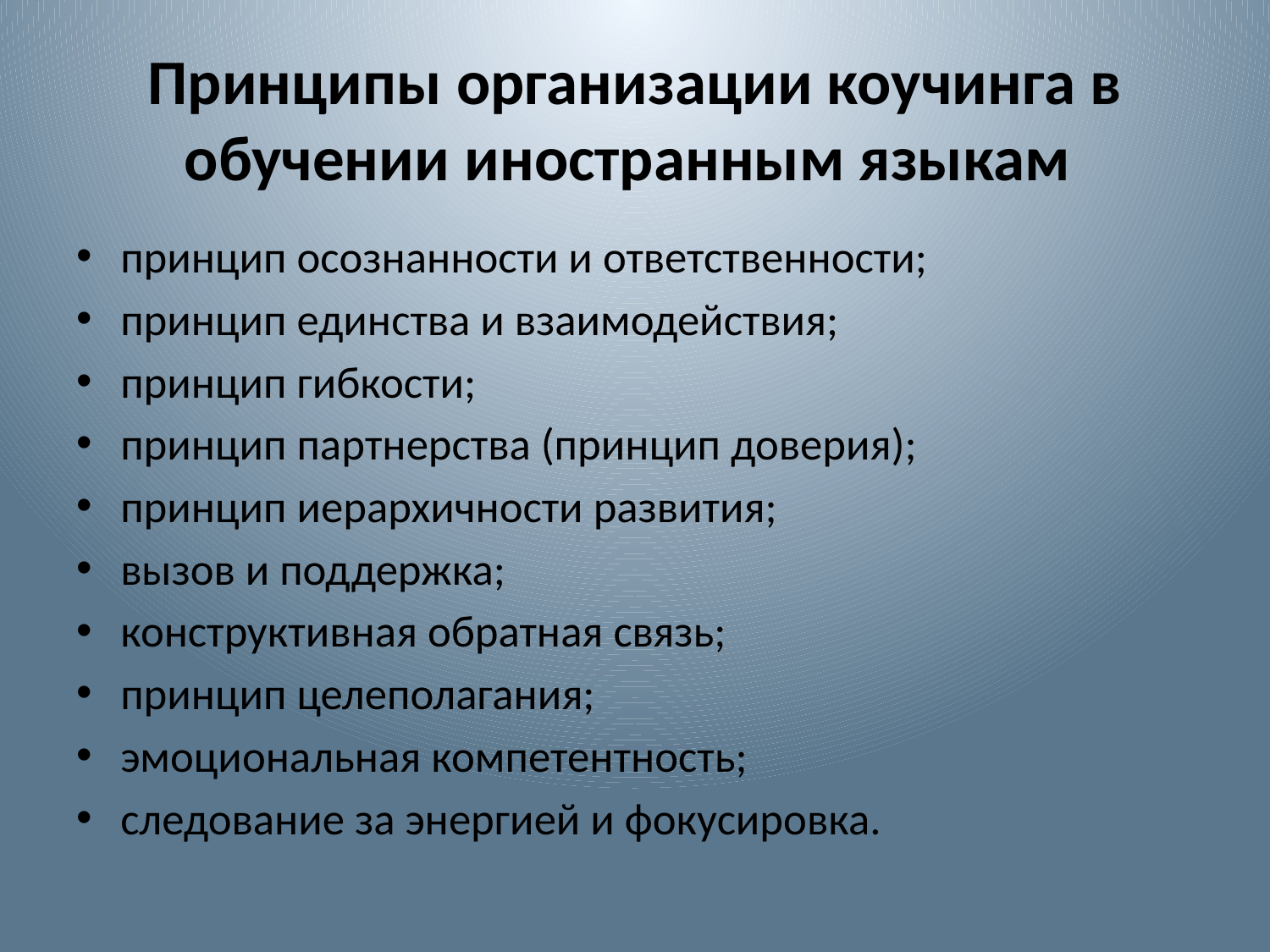

# Принципы организации коучинга в обучении иностранным языкам
принцип осознанности и ответственности;
принцип единства и взаимодействия;
принцип гибкости;
принцип партнерства (принцип доверия);
принцип иерархичности развития;
вызов и поддержка;
конструктивная обратная связь;
принцип целеполагания;
эмоциональная компетентность;
следование за энергией и фокусировка.